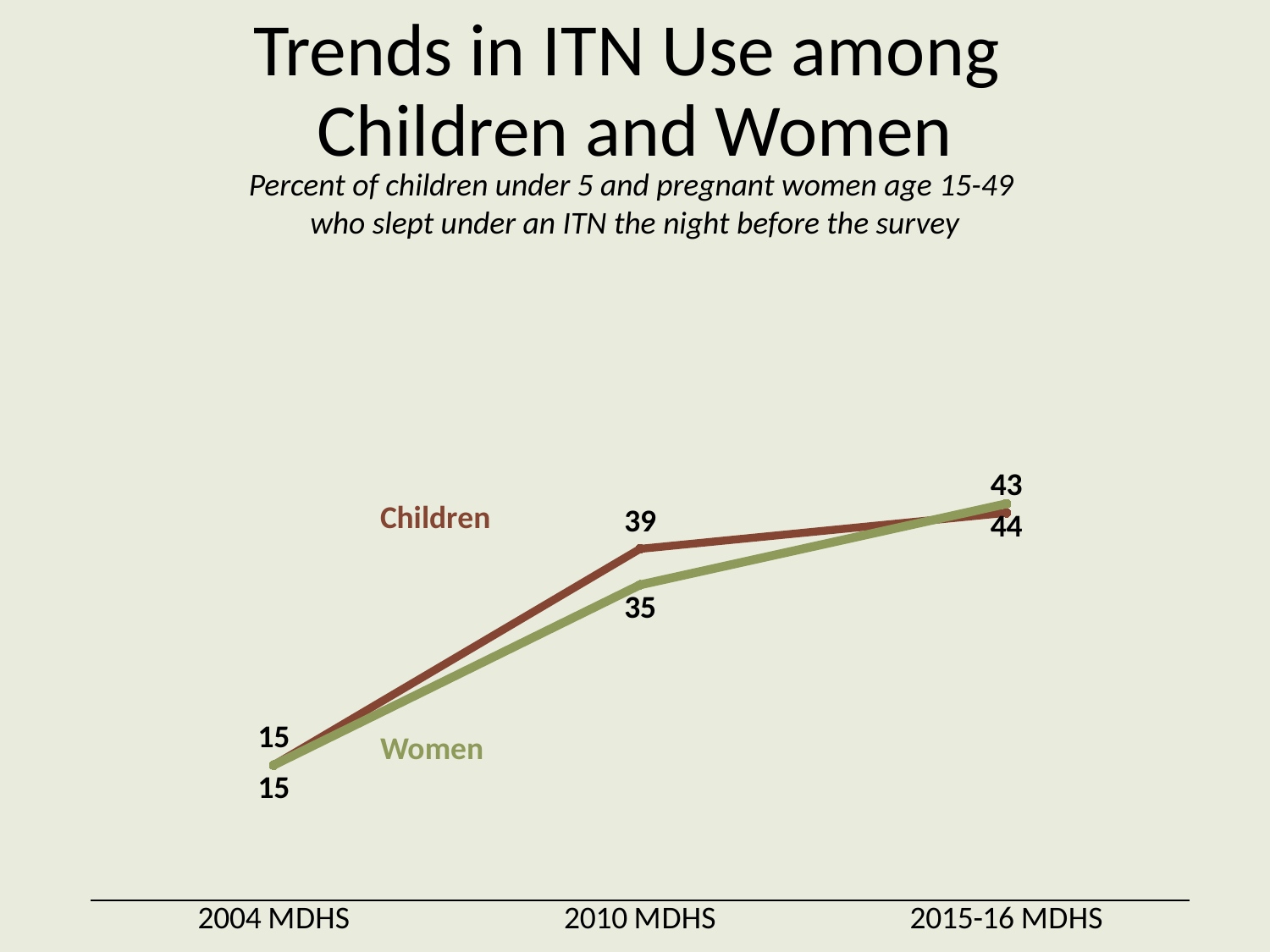

# Trends in ITN Use among Children and Women
Percent of children under 5 and pregnant women age 15-49
who slept under an ITN the night before the survey

### Chart

| Category | Children | Women |
|---|---|---|
| 2004 MDHS | 15.0 | 15.0 |
| 2010 MDHS | 39.0 | 35.0 |
| 2015-16 MDHS | 43.0 | 44.0 |
Children
Women